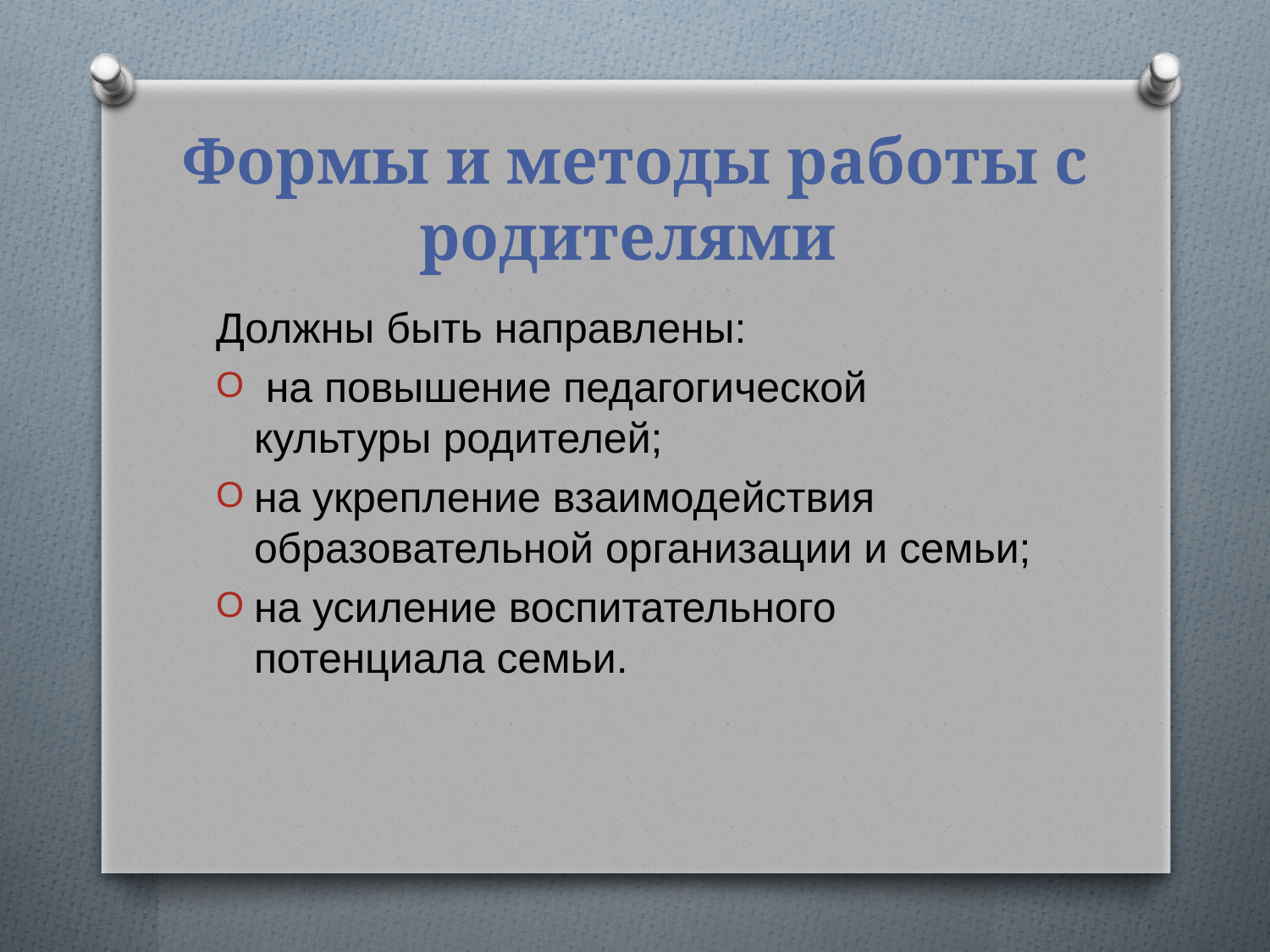

# Формы и методы работы с родителями
Должны быть направлены:
 на повышение педагогической культуры родителей;
на укрепление взаимодействия образовательной организации и семьи;
на усиление воспитательного потенциала семьи.